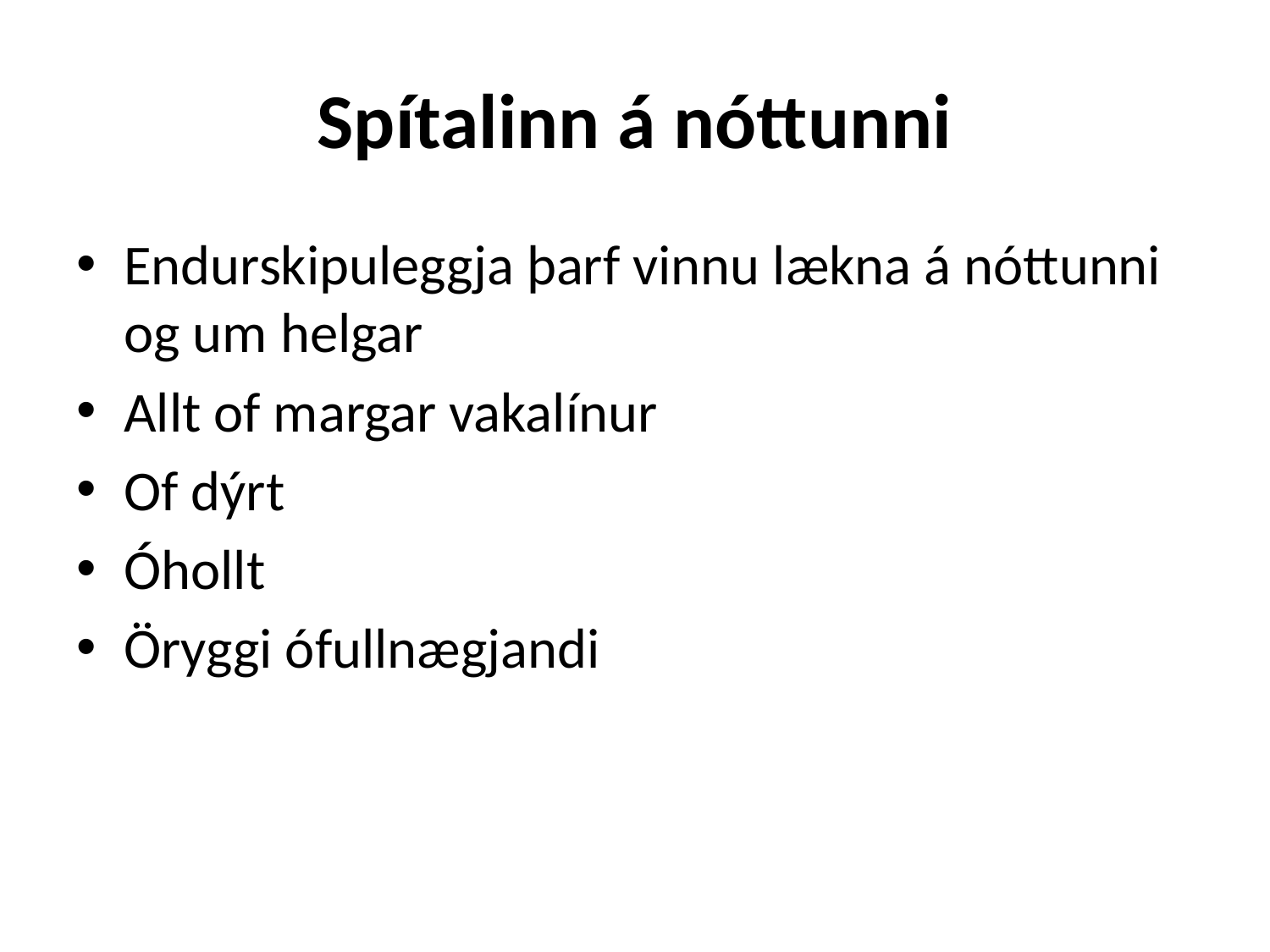

# Spítalinn á nóttunni
Endurskipuleggja þarf vinnu lækna á nóttunni og um helgar
Allt of margar vakalínur
Of dýrt
Óhollt
Öryggi ófullnægjandi